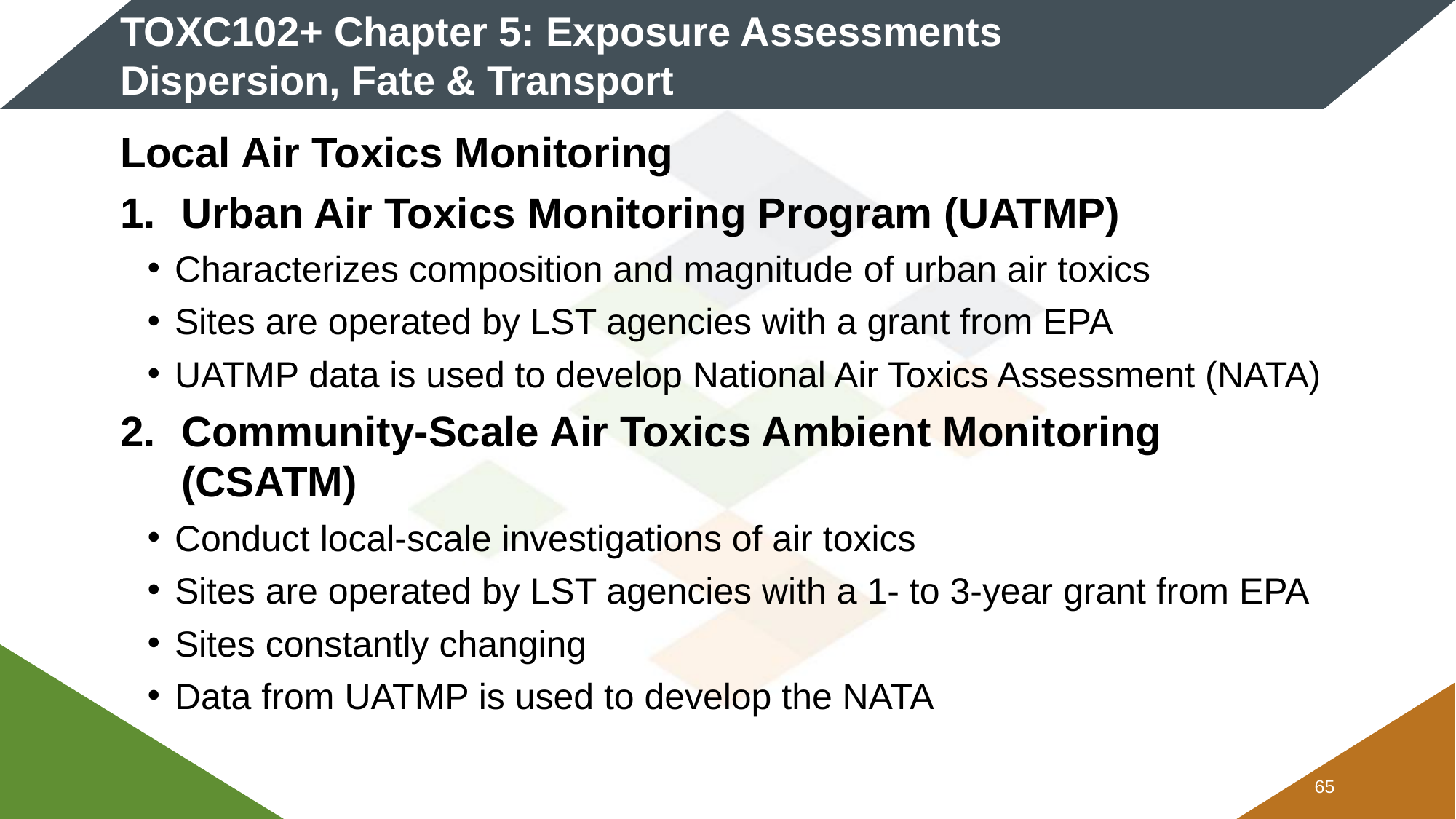

# TOXC102+ Chapter 5: Exposure Assessments Dispersion, Fate & Transport
Local Air Toxics Monitoring
Urban Air Toxics Monitoring Program (UATMP)
Characterizes composition and magnitude of urban air toxics
Sites are operated by LST agencies with a grant from EPA
UATMP data is used to develop National Air Toxics Assessment (NATA)
Community-Scale Air Toxics Ambient Monitoring (CSATM)
Conduct local-scale investigations of air toxics
Sites are operated by LST agencies with a 1- to 3-year grant from EPA
Sites constantly changing
Data from UATMP is used to develop the NATA
65